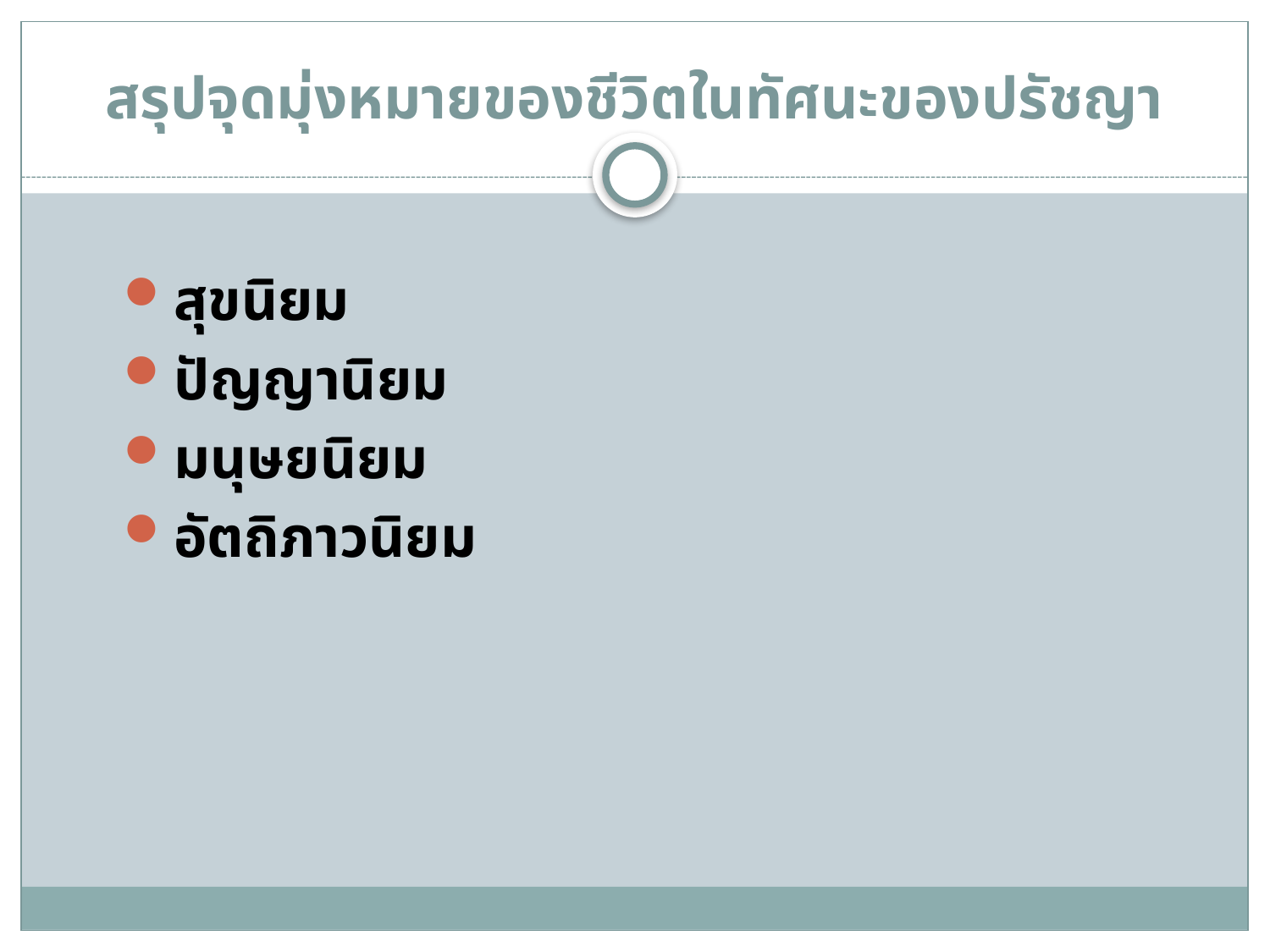

# สรุปจุดมุ่งหมายของชีวิตในทัศนะของปรัชญา
สุขนิยม
ปัญญานิยม
มนุษยนิยม
อัตถิภาวนิยม